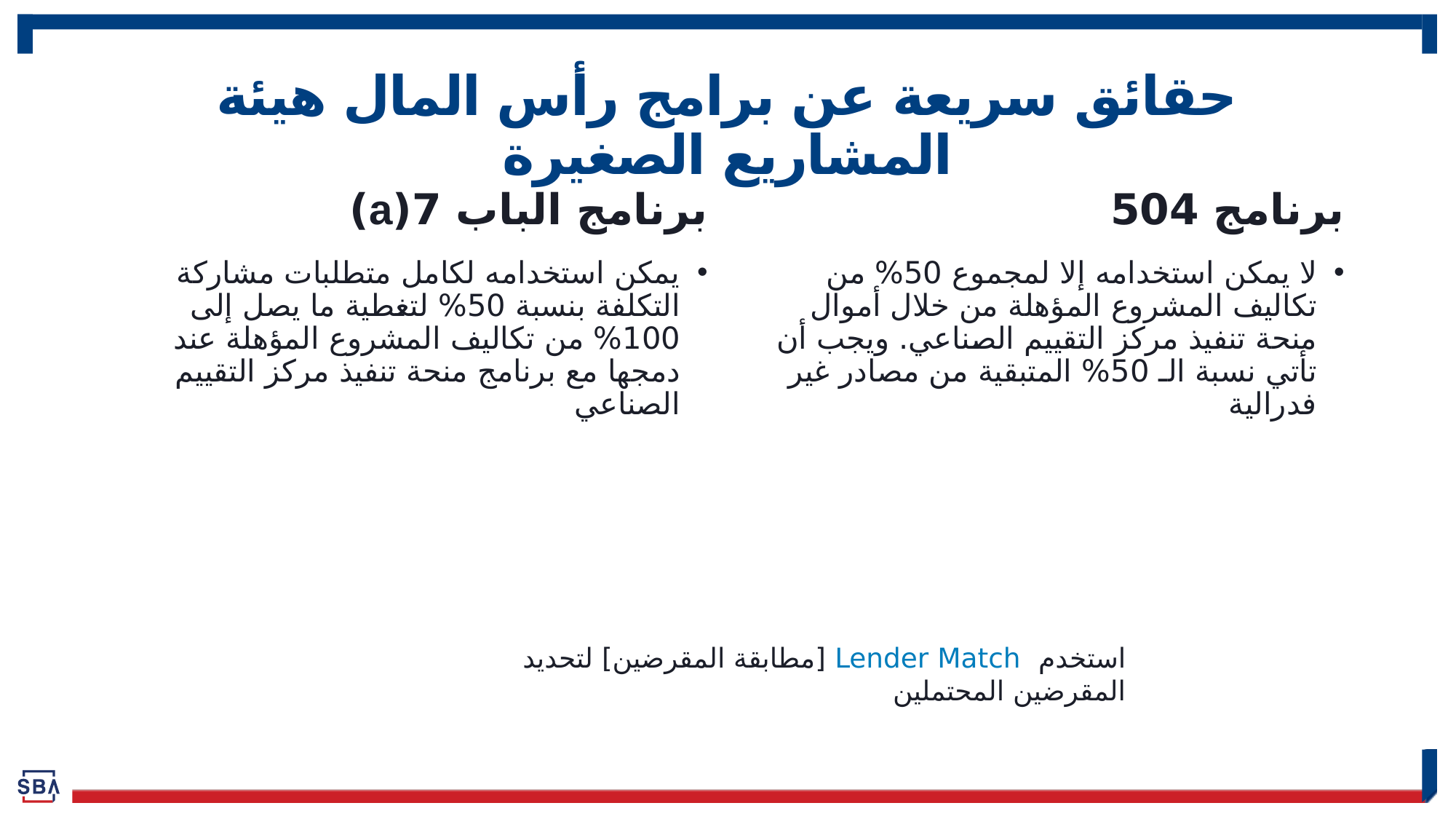

# حقائق سريعة عن برامج رأس المال هيئة المشاريع الصغيرة
برنامج الباب 7(a)

برنامج 504
يمكن استخدامه لكامل متطلبات مشاركة التكلفة بنسبة 50% لتغطية ما يصل إلى 100% من تكاليف المشروع المؤهلة عند دمجها مع برنامج منحة تنفيذ مركز التقييم الصناعي
لا يمكن استخدامه إلا لمجموع 50% من تكاليف المشروع المؤهلة من خلال أموال منحة تنفيذ مركز التقييم الصناعي. ويجب أن تأتي نسبة الـ 50% المتبقية من مصادر غير فدرالية
استخدم Lender Match  [مطابقة المقرضين] لتحديد المقرضين المحتملين